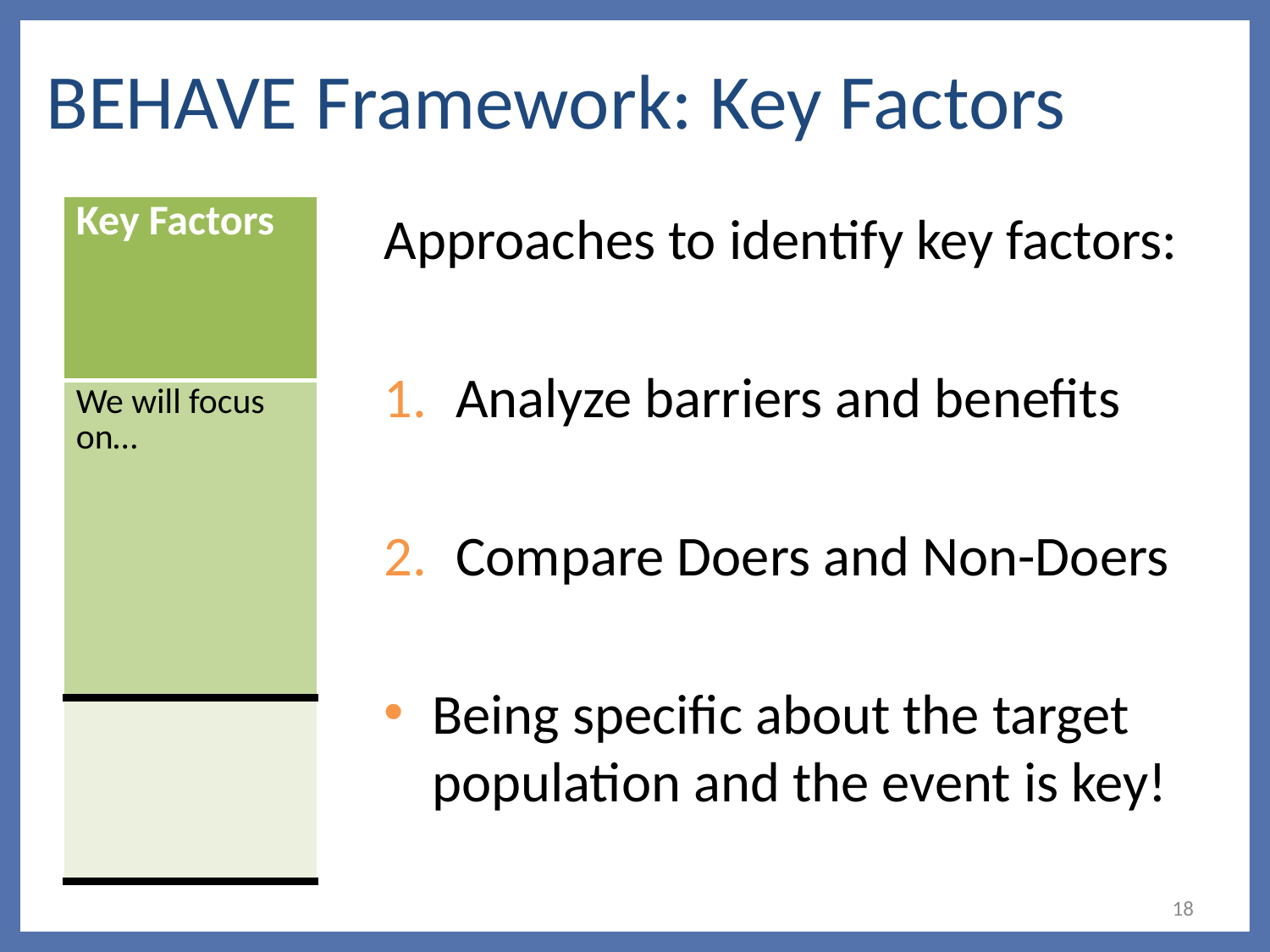

# BEHAVE Framework: Key Factors
| Key Factors |
| --- |
| We will focus on… |
|  |
Approaches to identify key factors:

Analyze barriers and benefits

Compare Doers and Non-Doers

Being specific about the target population and the event is key!
18